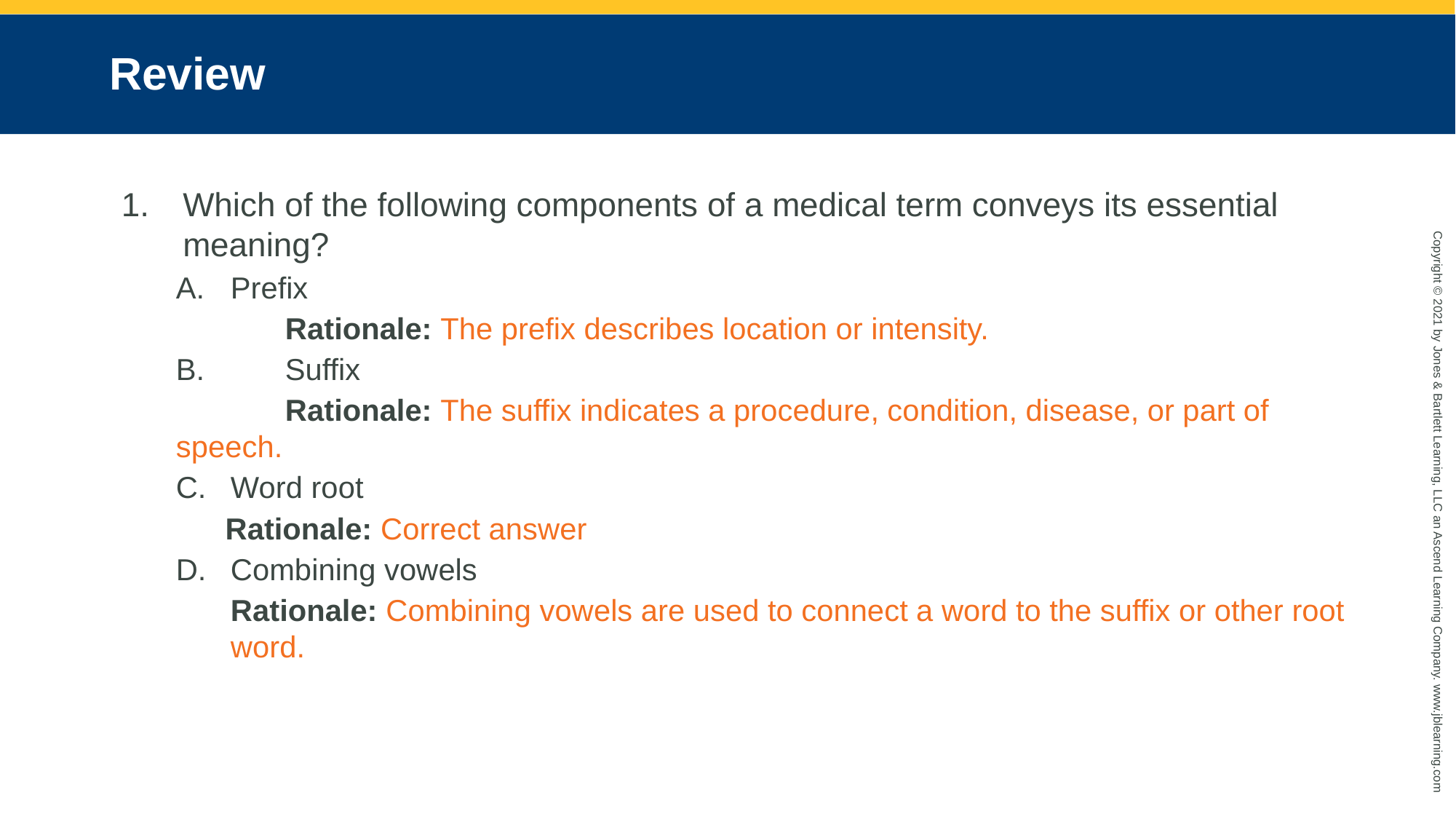

# Review
Which of the following components of a medical term conveys its essential meaning?
Prefix
	Rationale: The prefix describes location or intensity.
B. 	Suffix
 	Rationale: The suffix indicates a procedure, condition, disease, or part of speech.
Word root
 Rationale: Correct answer
Combining vowels
	Rationale: Combining vowels are used to connect a word to the suffix or other root word.